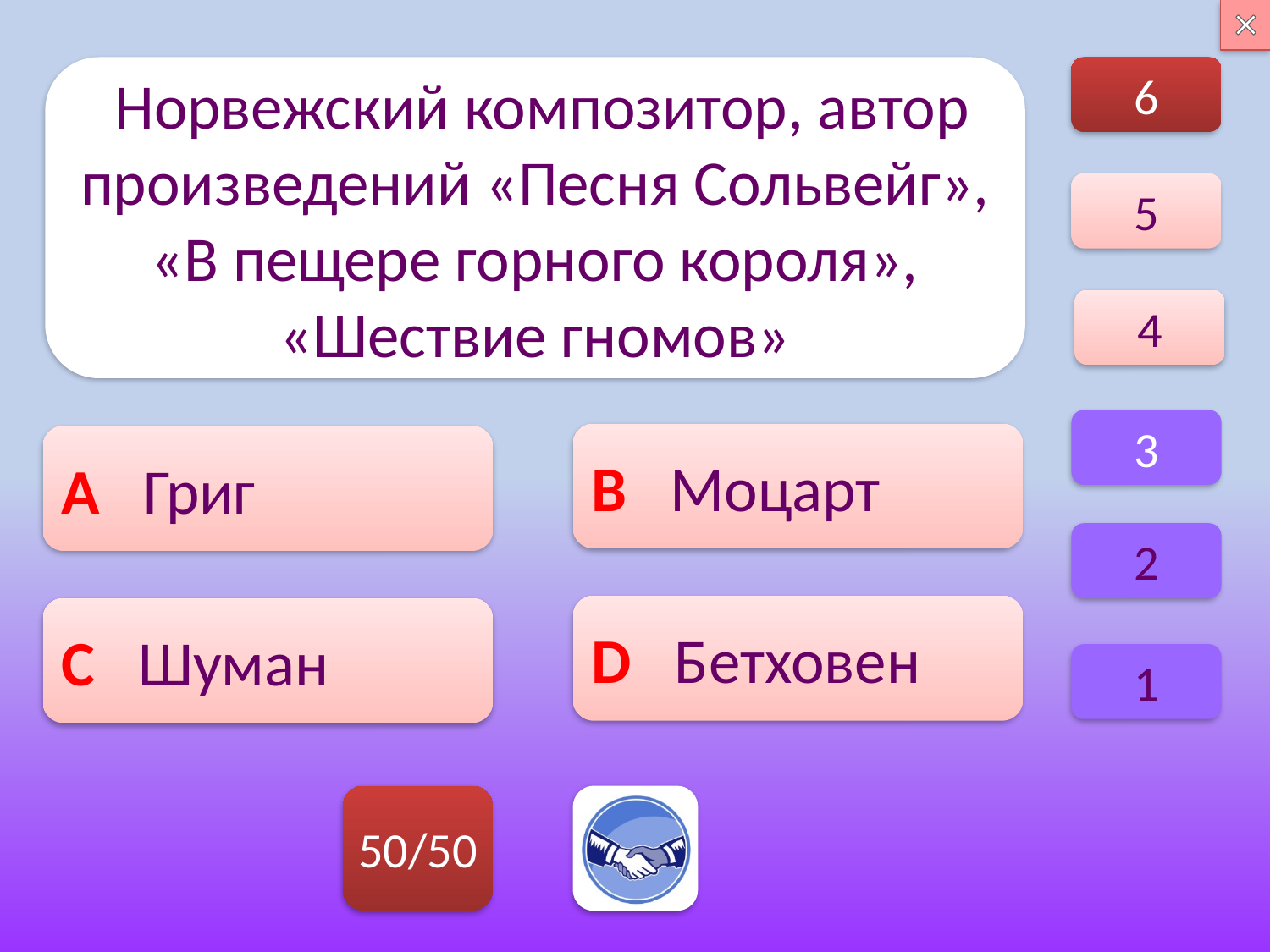

6
 Норвежский композитор, автор произведений «Песня Сольвейг», «В пещере горного короля», «Шествие гномов»
5
4
3
В   Моцарт
А   Григ
2
D   Бетховен
C   Шуман
1
50/50